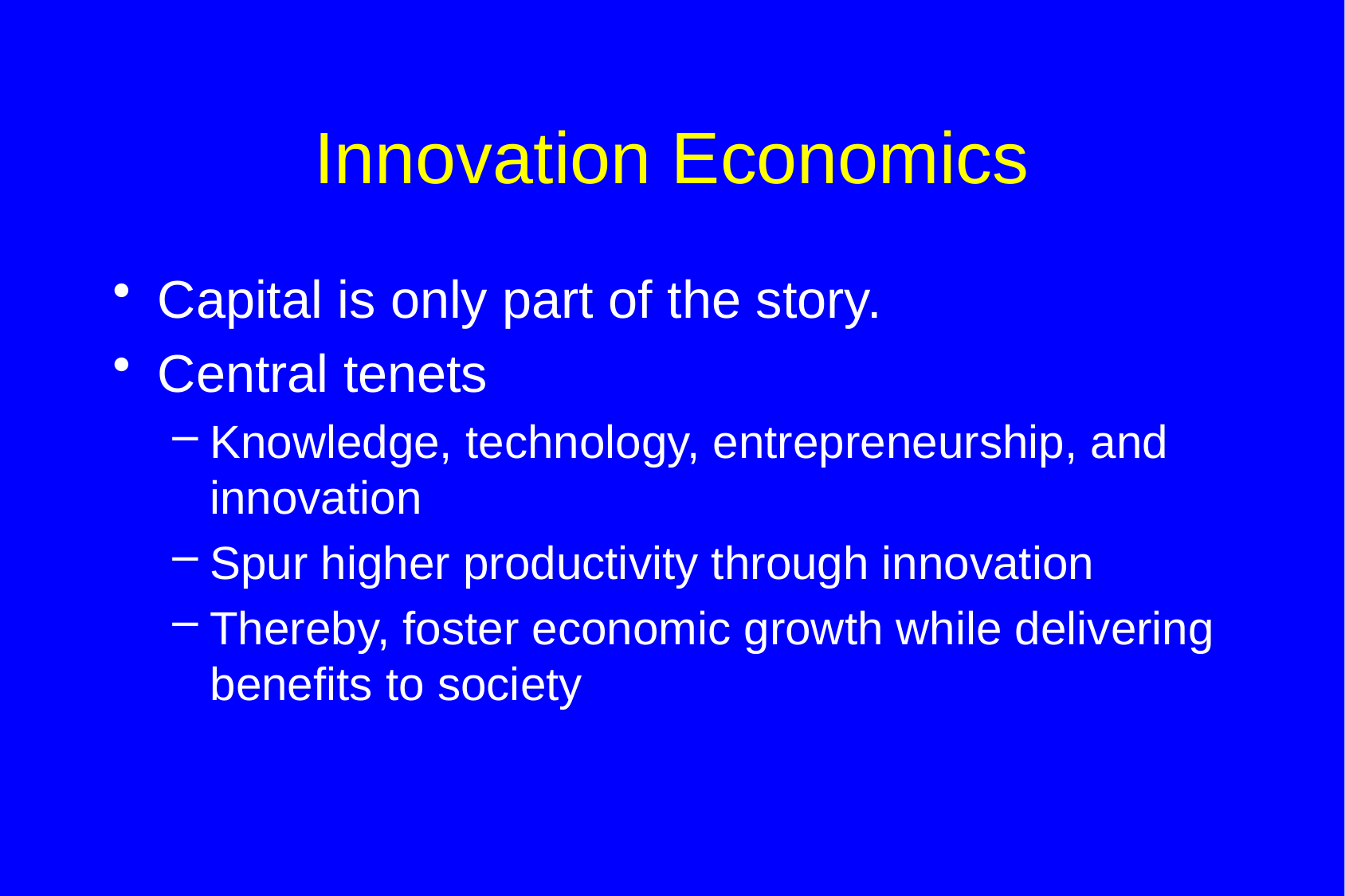

# Innovation Economics
Capital is only part of the story.
Central tenets
Knowledge, technology, entrepreneurship, and innovation
Spur higher productivity through innovation
Thereby, foster economic growth while delivering benefits to society